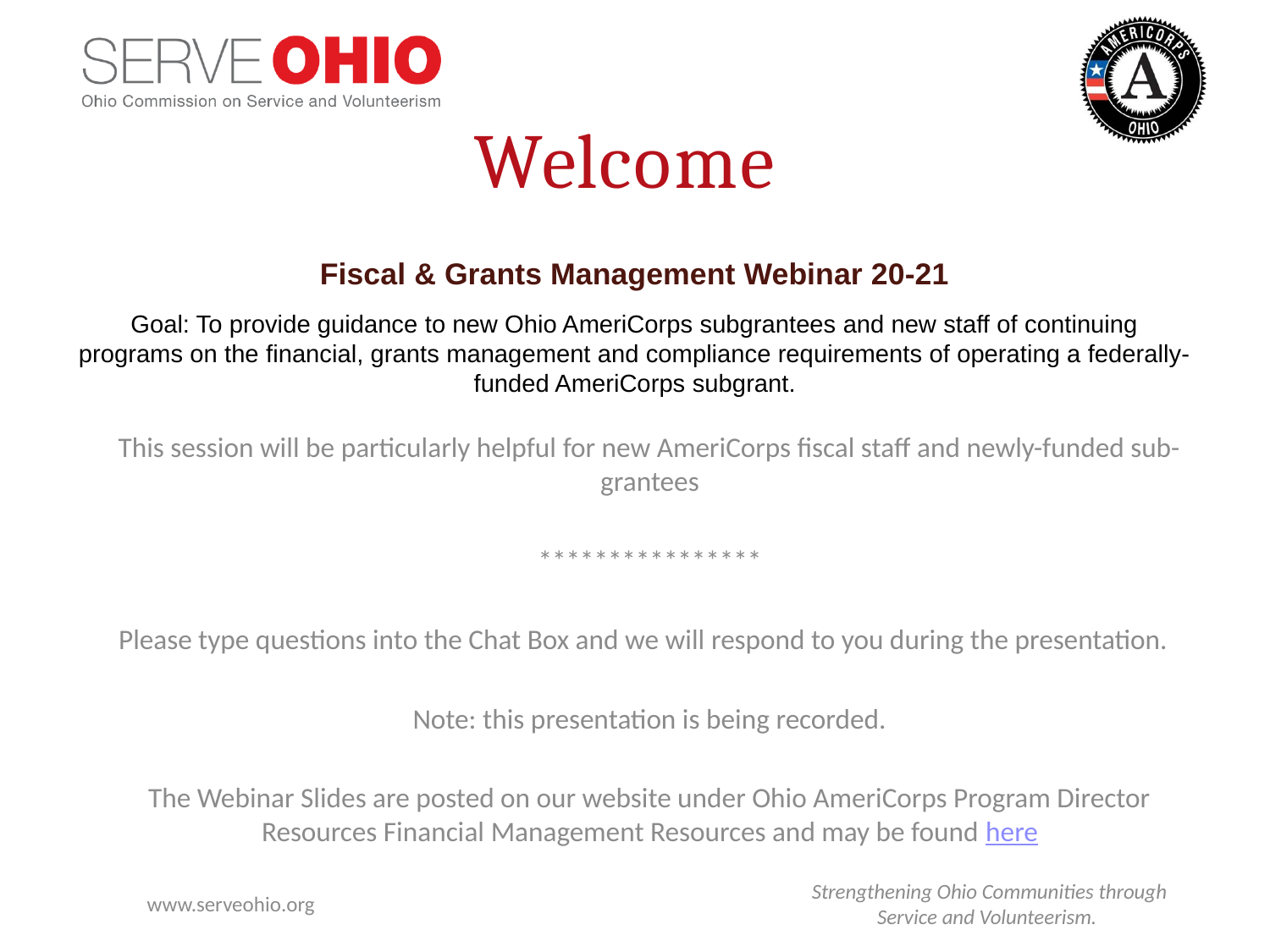

# Welcome

Fiscal & Grants Management Webinar 20-21
Goal: To provide guidance to new Ohio AmeriCorps subgrantees and new staff of continuing programs on the financial, grants management and compliance requirements of operating a federally-funded AmeriCorps subgrant.

This session will be particularly helpful for new AmeriCorps fiscal staff and newly-funded sub-grantees

****************

Please type questions into the Chat Box and we will respond to you during the presentation.

Note: this presentation is being recorded.

The Webinar Slides are posted on our website under Ohio AmeriCorps Program Director Resources Financial Management Resources and may be found here
www.serveohio.org
Strengthening Ohio Communities through Service and Volunteerism.